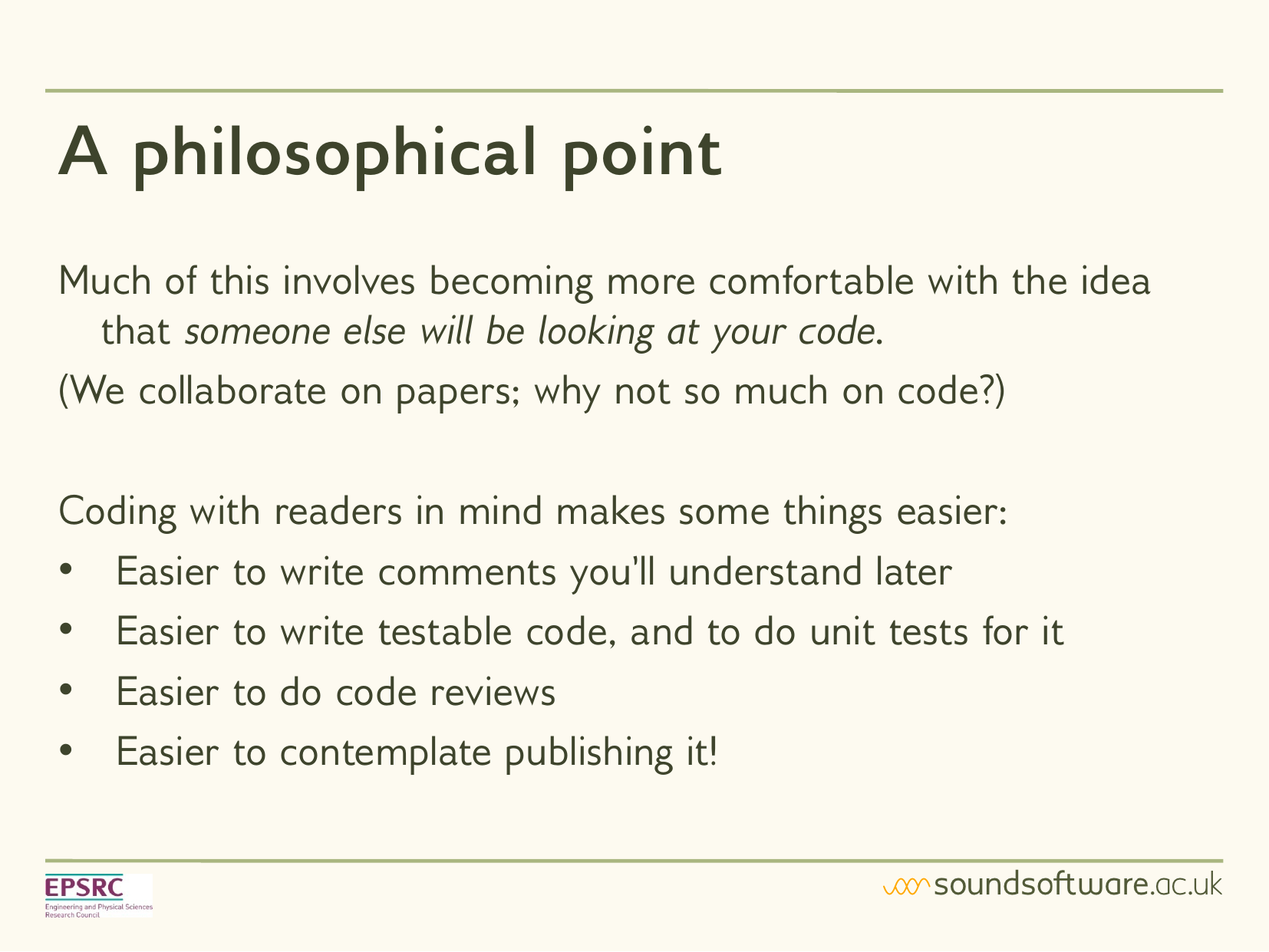

A philosophical point
Much of this involves becoming more comfortable with the idea that someone else will be looking at your code.
(We collaborate on papers; why not so much on code?)

Coding with readers in mind makes some things easier:
Easier to write comments you'll understand later
Easier to write testable code, and to do unit tests for it
Easier to do code reviews
Easier to contemplate publishing it!